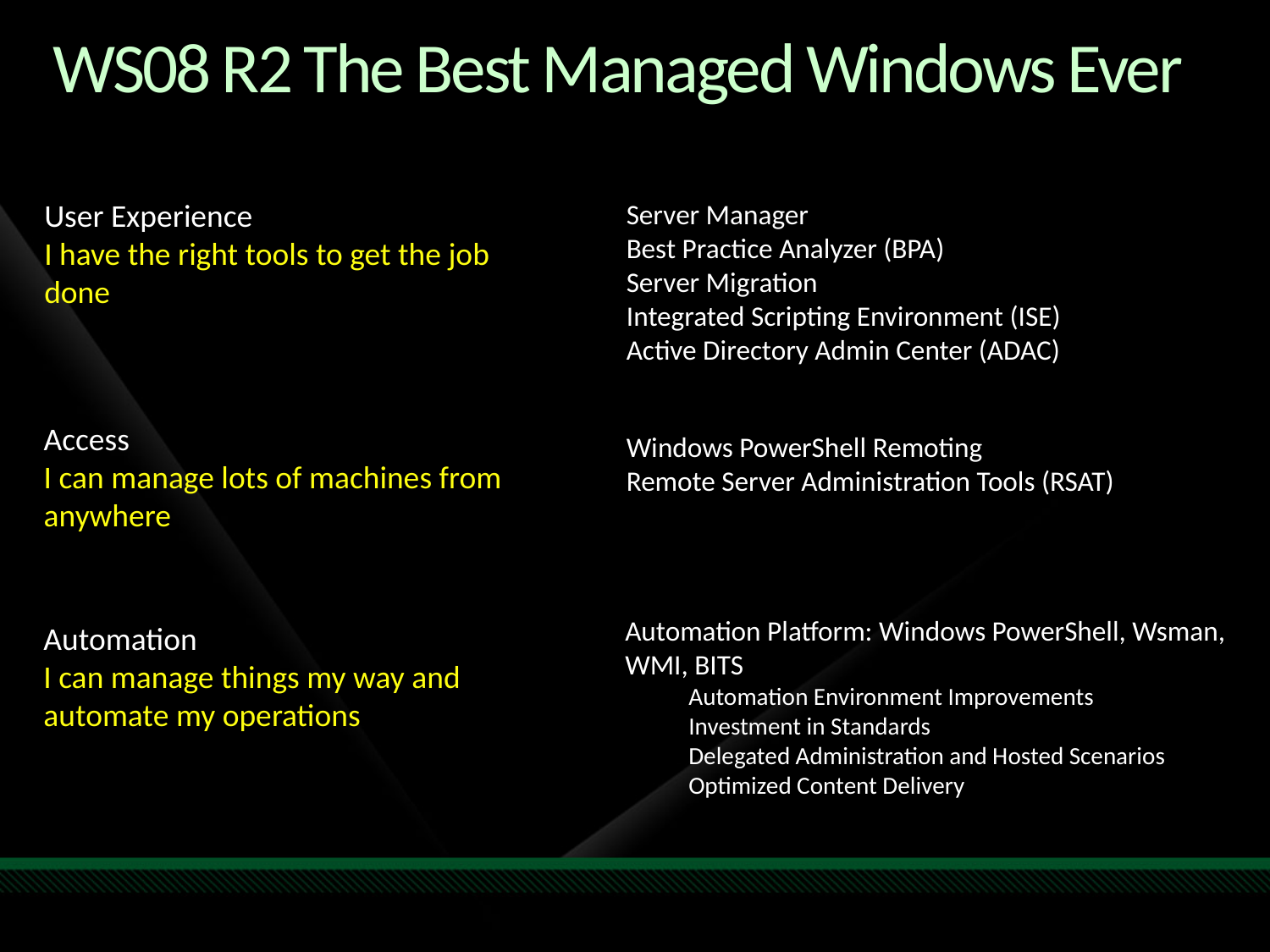

# WS08 R2 The Best Managed Windows Ever
User Experience
I have the right tools to get the job done
Server Manager
Best Practice Analyzer (BPA)
Server Migration
Integrated Scripting Environment (ISE)
Active Directory Admin Center (ADAC)
Access
I can manage lots of machines from anywhere
Windows PowerShell Remoting
Remote Server Administration Tools (RSAT)

Automation Platform: Windows PowerShell, Wsman, WMI, BITS
Automation Environment Improvements
Investment in Standards
Delegated Administration and Hosted Scenarios
Optimized Content Delivery

Automation
I can manage things my way and automate my operations